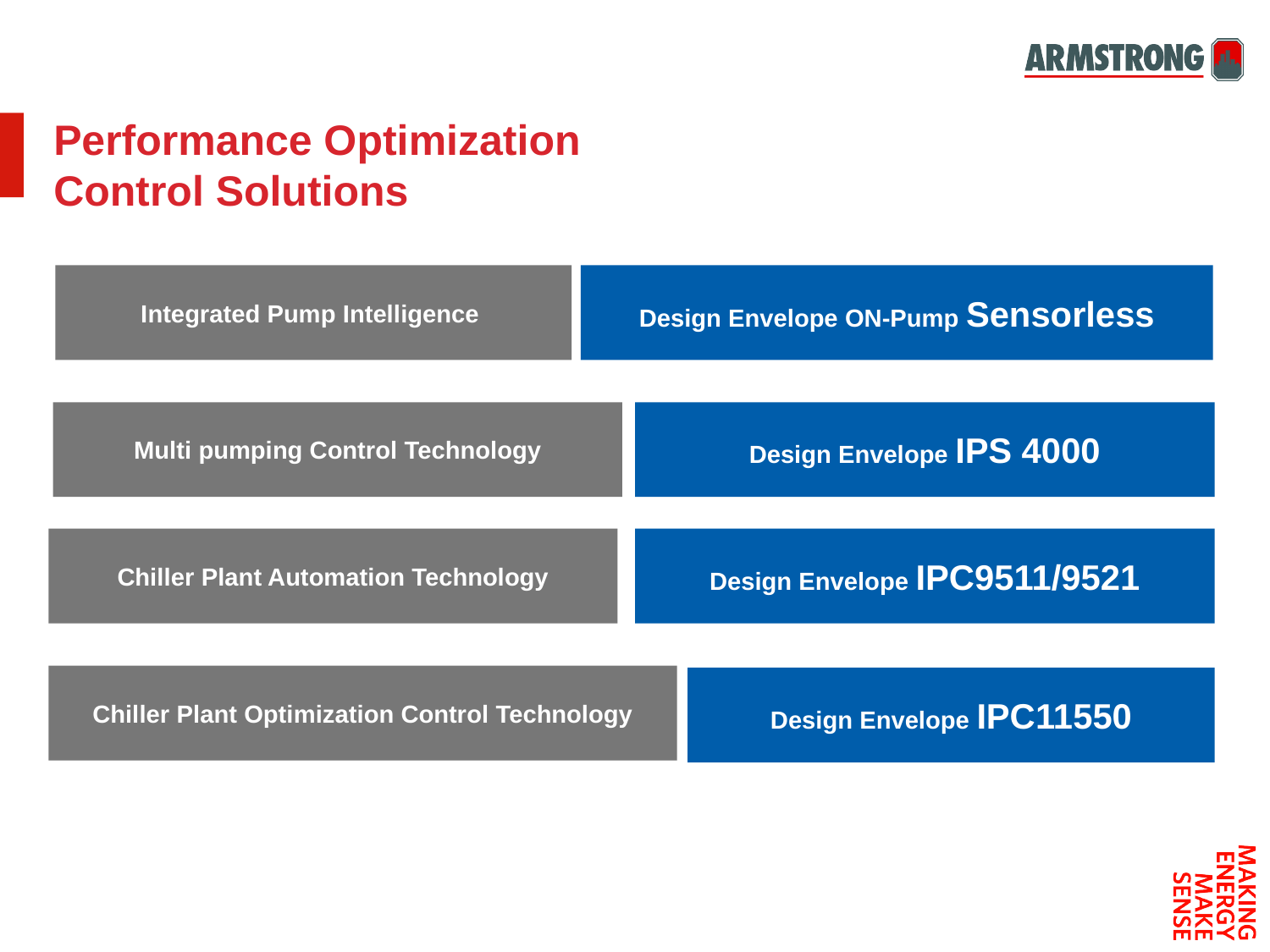

Performance Optimization
Control Solutions
Design Envelope ON-Pump Sensorless
Integrated Pump Intelligence
Design Envelope IPS 4000
Multi pumping Control Technology
Chiller Plant Automation Technology
Design Envelope IPC9511/9521
Chiller Plant Optimization Control Technology
Design Envelope IPC11550